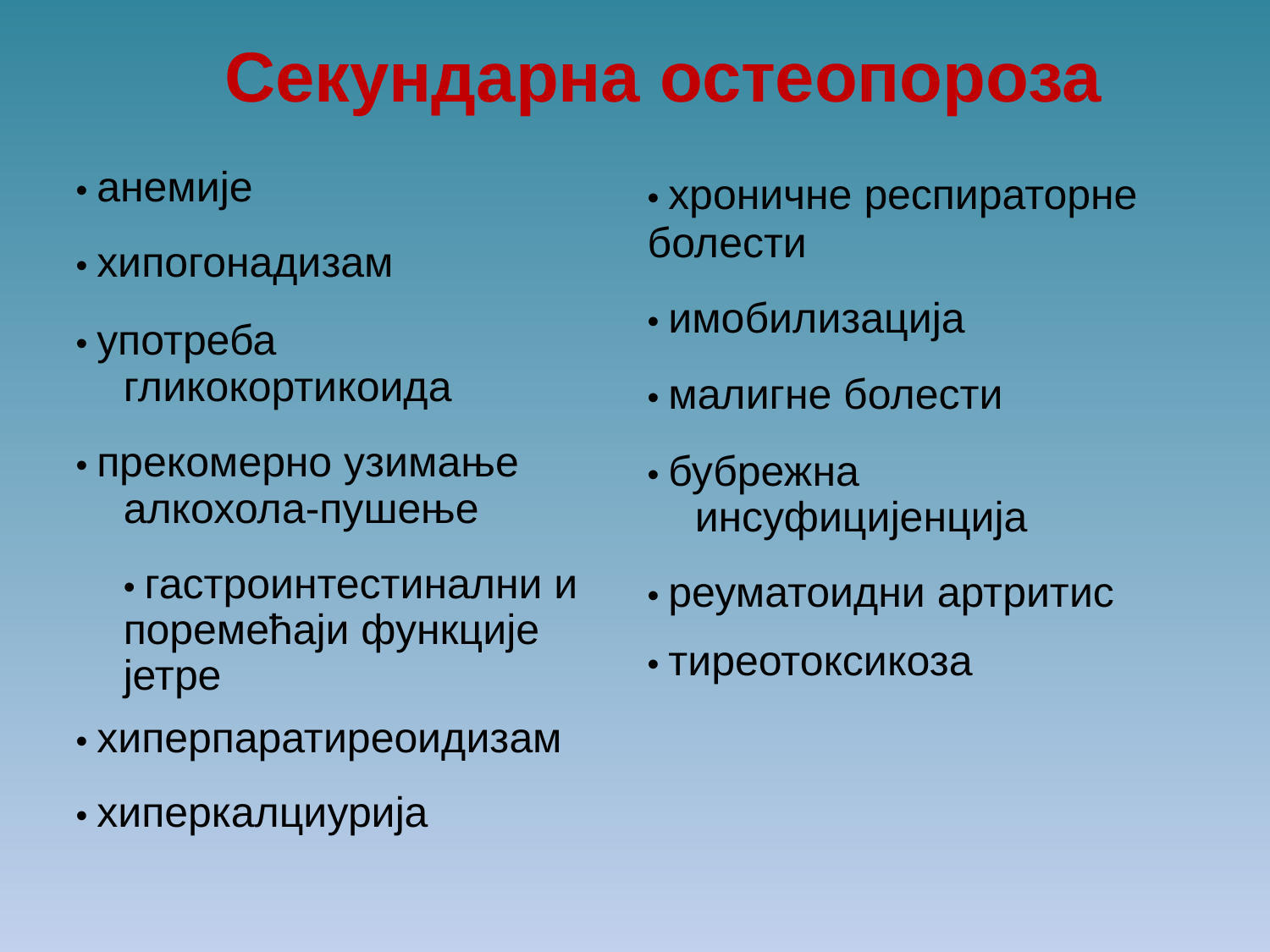

Секундарна остеопороза
• анемије
• хроничне респираторне
болести
• хипогонадизам
• имобилизација
• малигне болести
• употреба
гликокортикоида
• прекомерно узимање
• бубрежна
алкохола-пушење
инсуфицијенција
• гастроинтестинални и
поремећаји функције
јетре
• реуматоидни артритис
• тиреотоксикоза
• хиперпаратиреоидизам
• хиперкалциурија